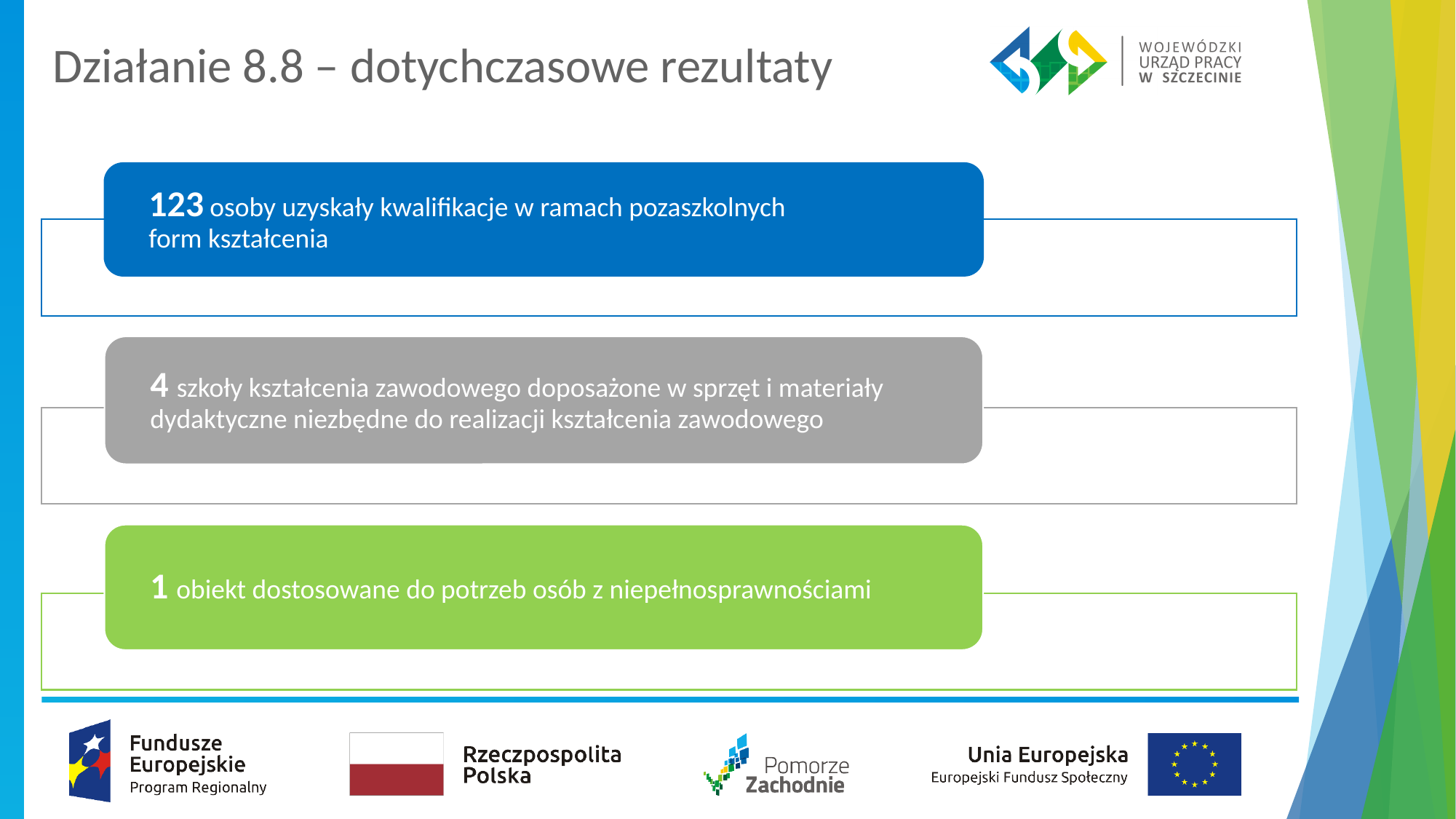

# Działanie 8.8 – dotychczasowe rezultaty
123 osoby uzyskały kwalifikacje w ramach pozaszkolnych                   form kształcenia
4 szkoły kształcenia zawodowego doposażone w sprzęt i materiały dydaktyczne niezbędne do realizacji kształcenia zawodowego
1 obiekt dostosowane do potrzeb osób z niepełnosprawnościami